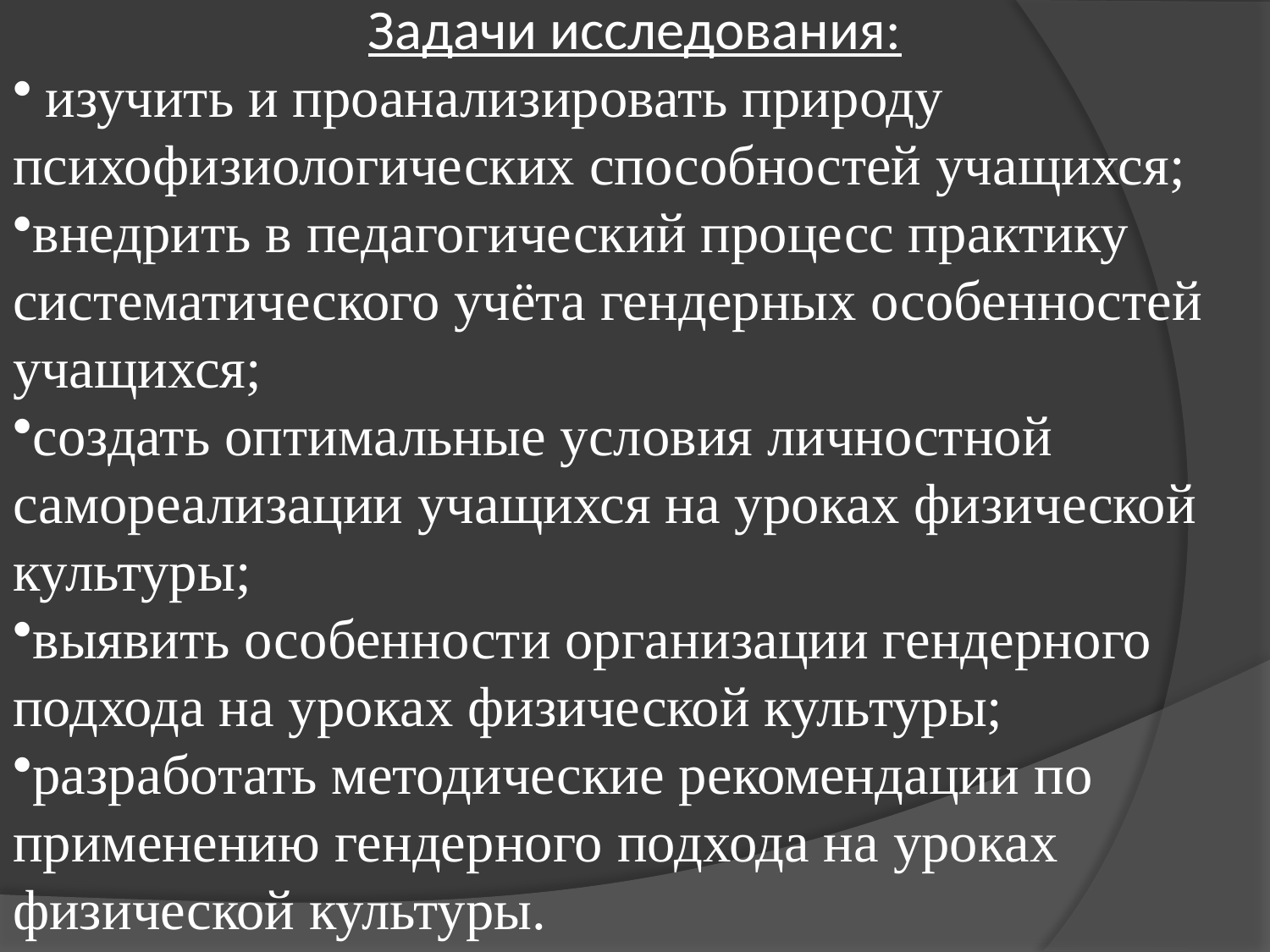

Задачи исследования:
 изучить и проанализировать природу психофизиологических способностей учащихся;
внедрить в педагогический процесс практику систематического учёта гендерных особенностей учащихся;
создать оптимальные условия личностной самореализации учащихся на уроках физической культуры;
выявить особенности организации гендерного подхода на уроках физической культуры;
разработать методические рекомендации по применению гендерного подхода на уроках физической культуры.